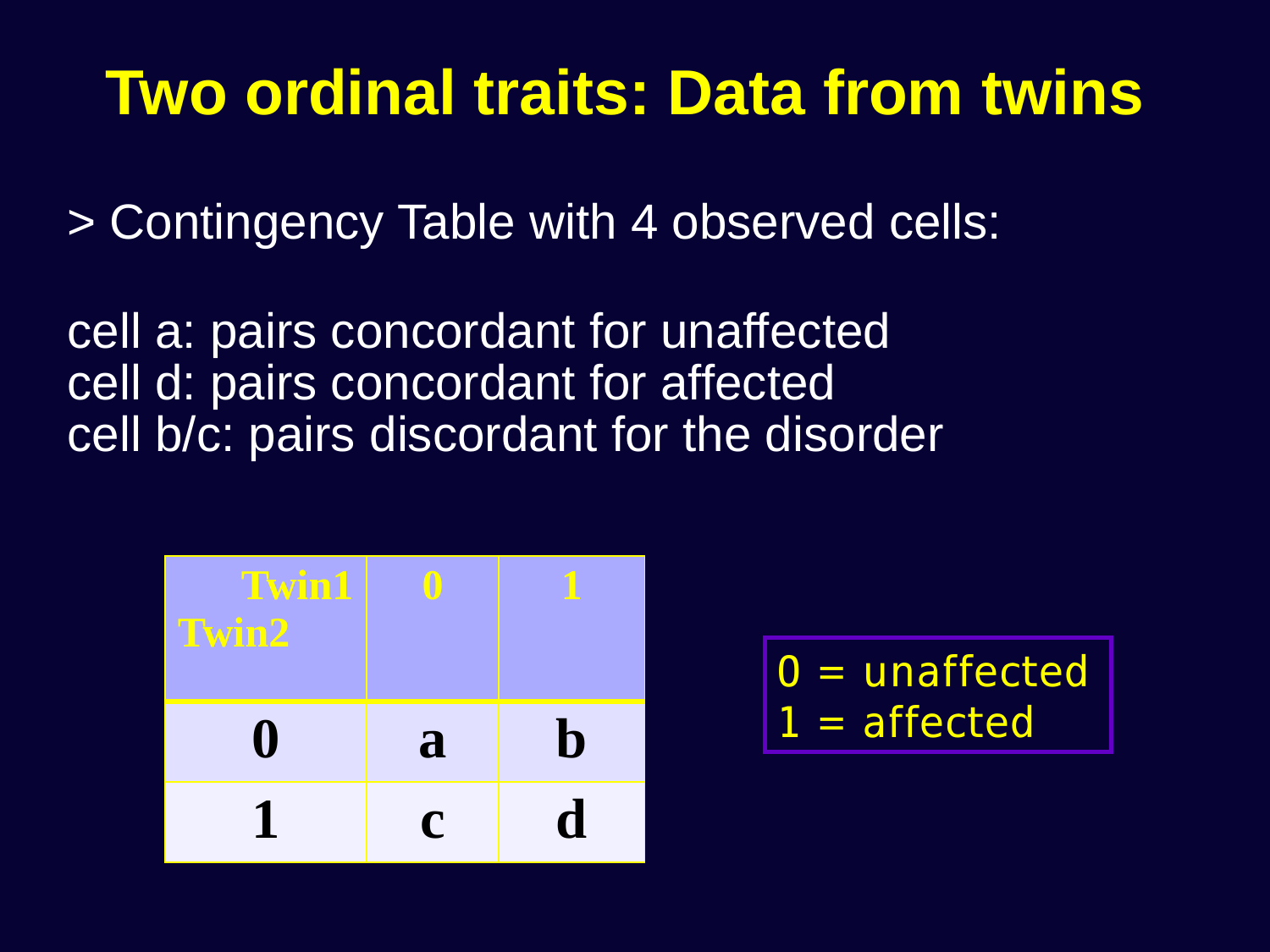

# Two ordinal traits: Data from twins
> Contingency Table with 4 observed cells:

cell a: pairs concordant for unaffected
cell d: pairs concordant for affected
cell b/c: pairs discordant for the disorder
| Twin1 Twin2 | 0 | 1 |
| --- | --- | --- |
| 0 | a | b |
| 1 | c | d |
0 = unaffected
1 = affected